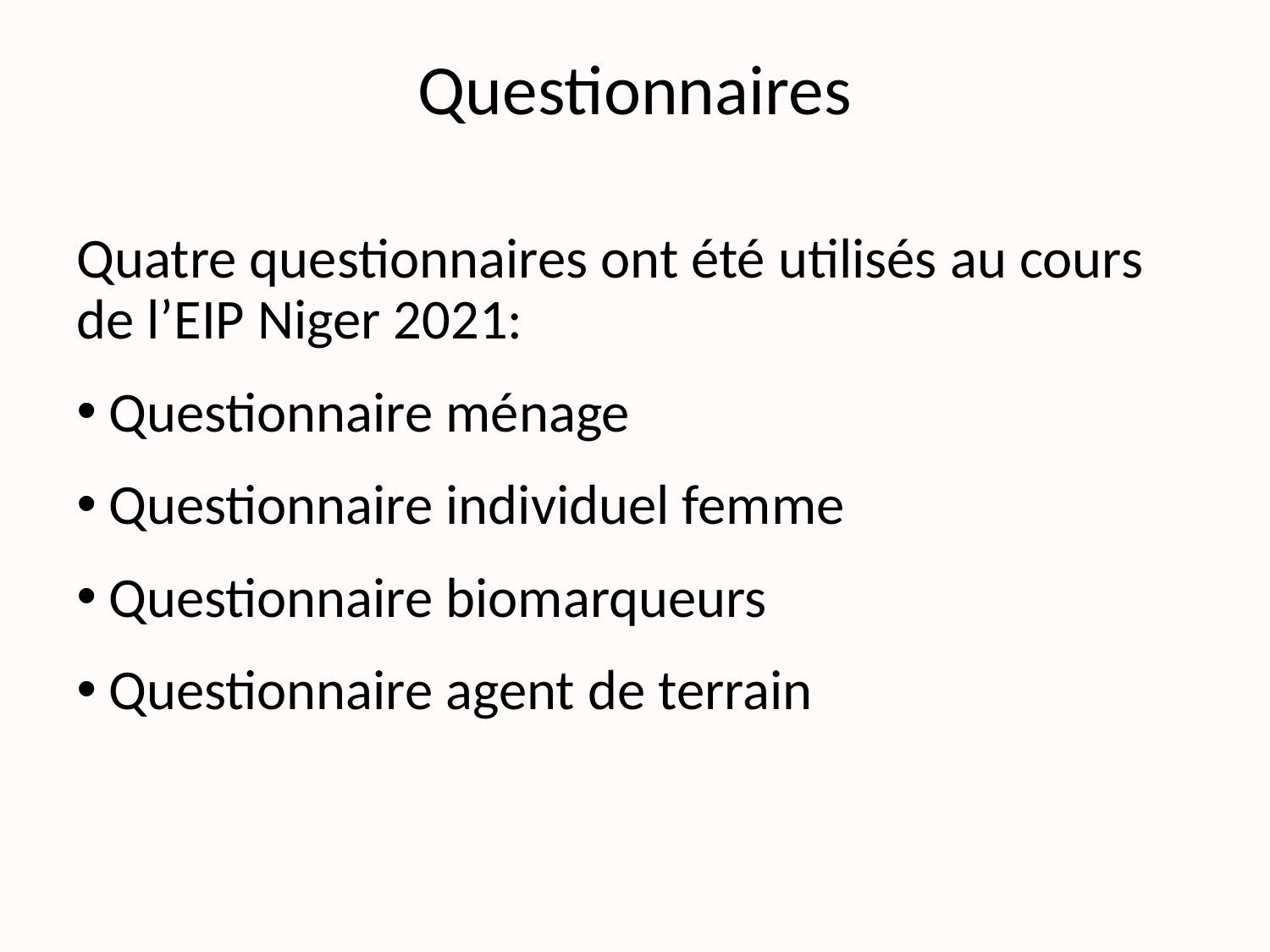

# Questionnaires
Quatre questionnaires ont été utilisés au cours de l’EIP Niger 2021:
Questionnaire ménage
Questionnaire individuel femme
Questionnaire biomarqueurs
Questionnaire agent de terrain